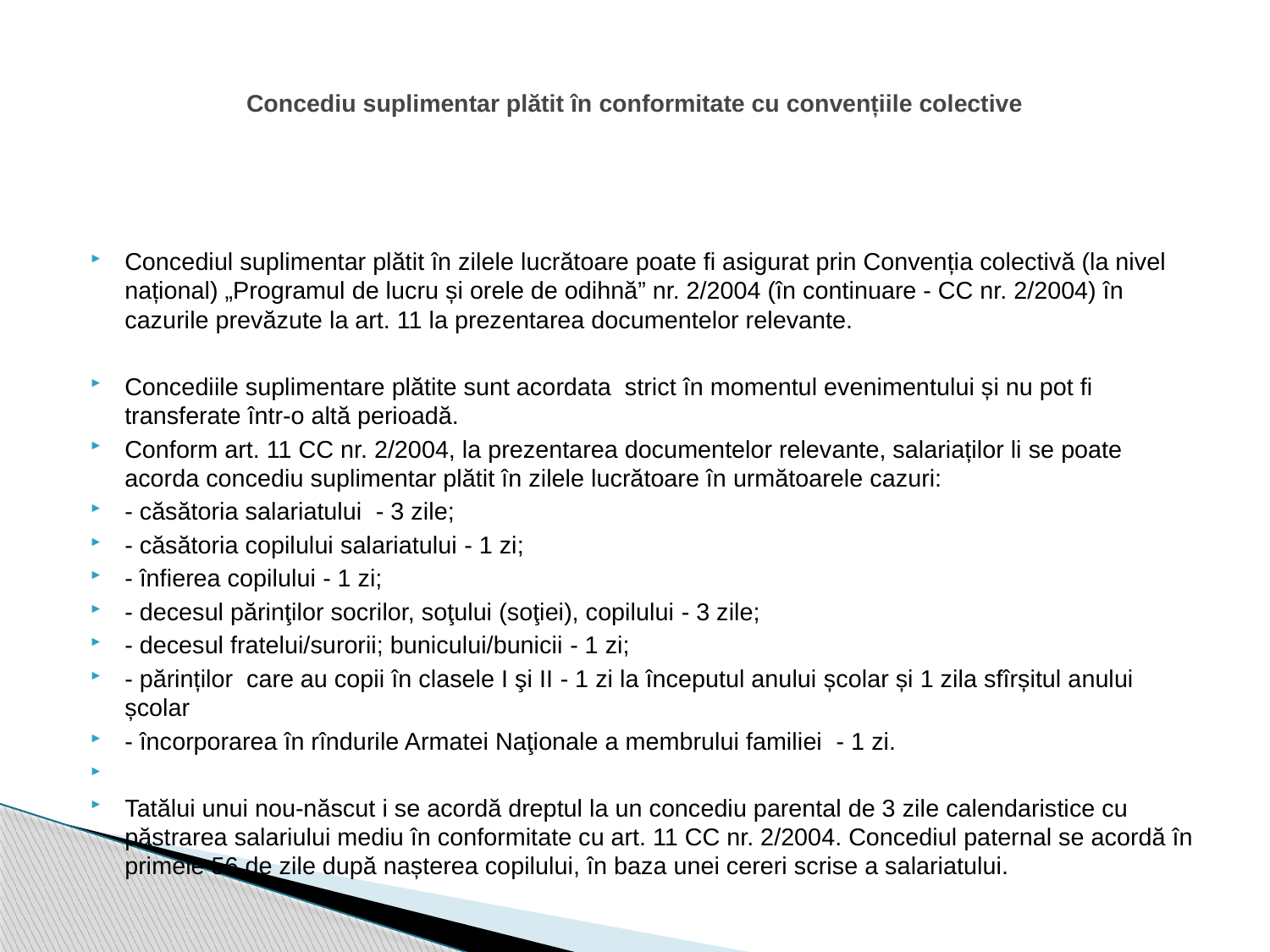

# Concediu suplimentar plătit în conformitate cu convențiile colective

Concediul suplimentar plătit în zilele lucrătoare poate fi asigurat prin Convenția colectivă (la nivel național) „Programul de lucru și orele de odihnă” nr. 2/2004 (în continuare - CC nr. 2/2004) în cazurile prevăzute la art. 11 la prezentarea documentelor relevante.

Concediile suplimentare plătite sunt acordata  strict în momentul evenimentului și nu pot fi transferate într-o altă perioadă.
Conform art. 11 CC nr. 2/2004, la prezentarea documentelor relevante, salariaților li se poate acorda concediu suplimentar plătit în zilele lucrătoare în următoarele cazuri:
- căsătoria salariatului  - 3 zile;
- căsătoria copilului salariatului - 1 zi;
- înfierea copilului - 1 zi;
- decesul părinţilor socrilor, soţului (soţiei), copilului - 3 zile;
- decesul fratelui/surorii; bunicului/bunicii - 1 zi;
- părinților  care au copii în clasele I şi II - 1 zi la începutul anului școlar și 1 zila sfîrșitul anului școlar
- încorporarea în rîndurile Armatei Naţionale a membrului familiei  - 1 zi.

Tatălui unui nou-născut i se acordă dreptul la un concediu parental de 3 zile calendaristice cu păstrarea salariului mediu în conformitate cu art. 11 CC nr. 2/2004. Concediul paternal se acordă în primele 56 de zile după nașterea copilului, în baza unei cereri scrise a salariatului.